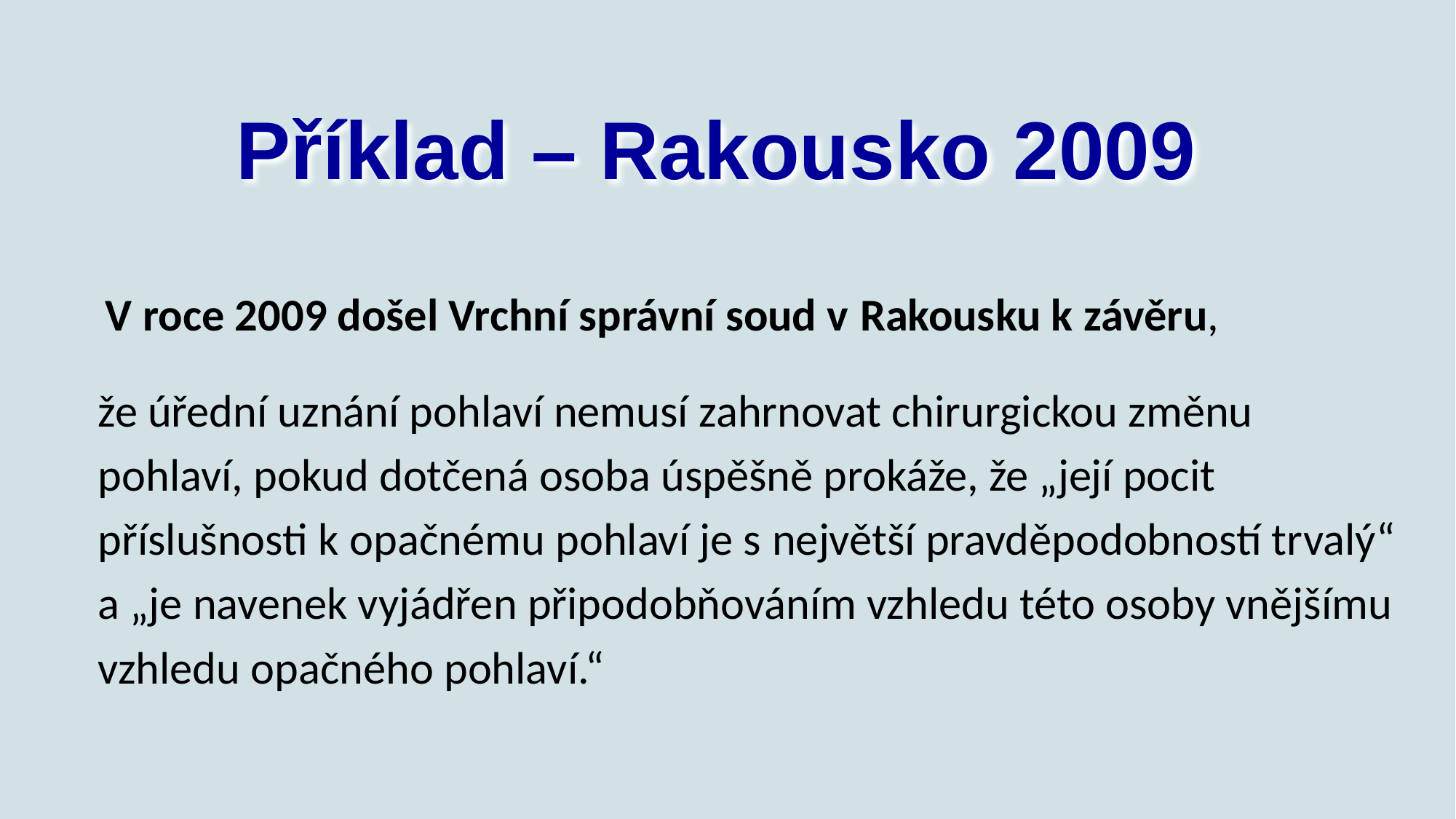

# Příklad – Rakousko 2009
    V roce 2009 došel Vrchní správní soud v Rakousku k závěru,

   že úřední uznání pohlaví nemusí zahrnovat chirurgickou změnu
   pohlaví, pokud dotčená osoba úspěšně prokáže, že „její pocit
   příslušnosti k opačnému pohlaví je s největší pravděpodobností trvalý“
   a „je navenek vyjádřen připodobňováním vzhledu této osoby vnějšímu
   vzhledu opačného pohlaví.“